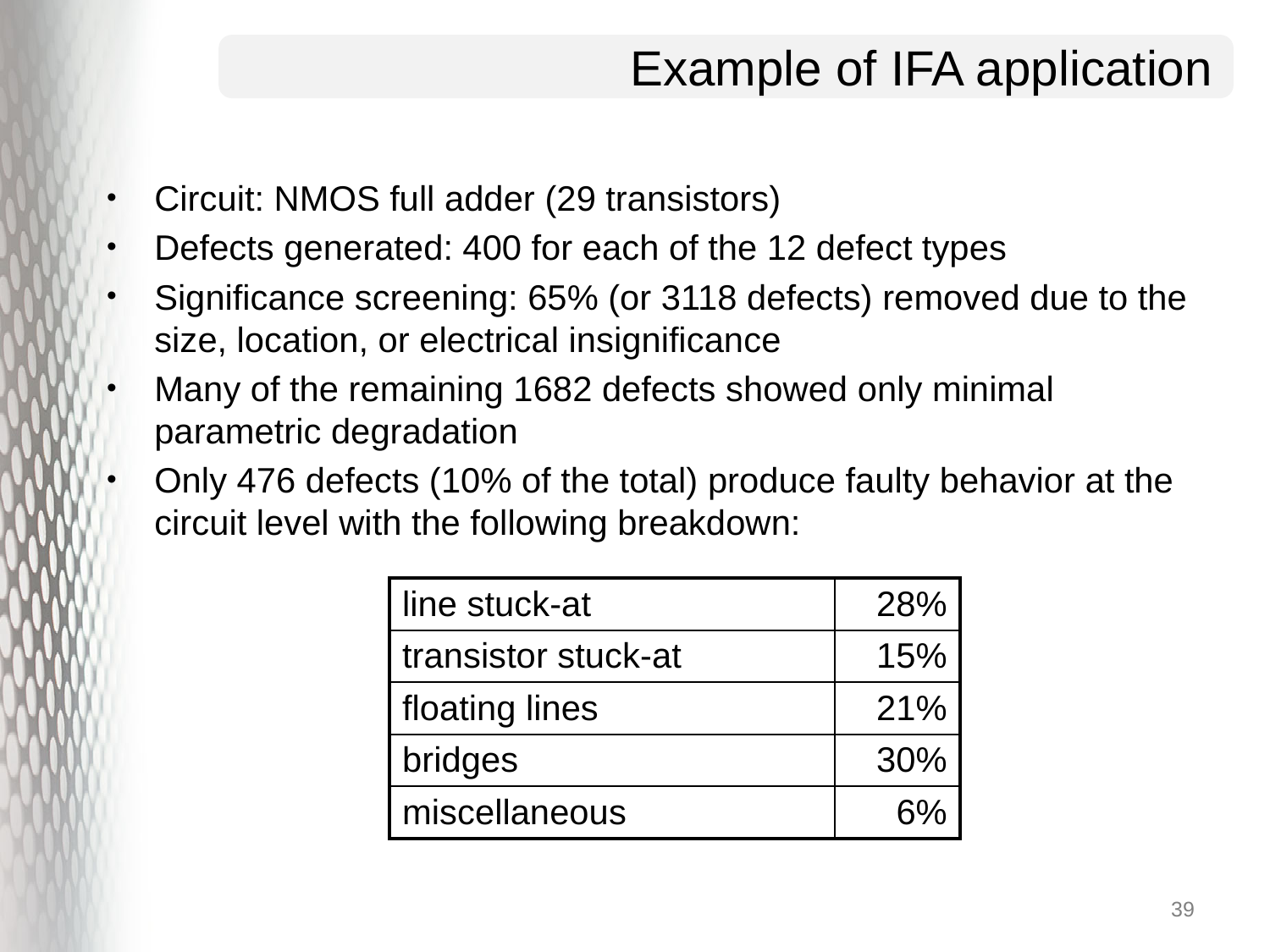

# Example of IFA application
Circuit: NMOS full adder (29 transistors)
Defects generated: 400 for each of the 12 defect types
Significance screening: 65% (or 3118 defects) removed due to the size, location, or electrical insignificance
Many of the remaining 1682 defects showed only minimal parametric degradation
Only 476 defects (10% of the total) produce faulty behavior at the circuit level with the following breakdown:
| line stuck-at | 28% |
| --- | --- |
| transistor stuck-at | 15% |
| floating lines | 21% |
| bridges | 30% |
| miscellaneous | 6% |